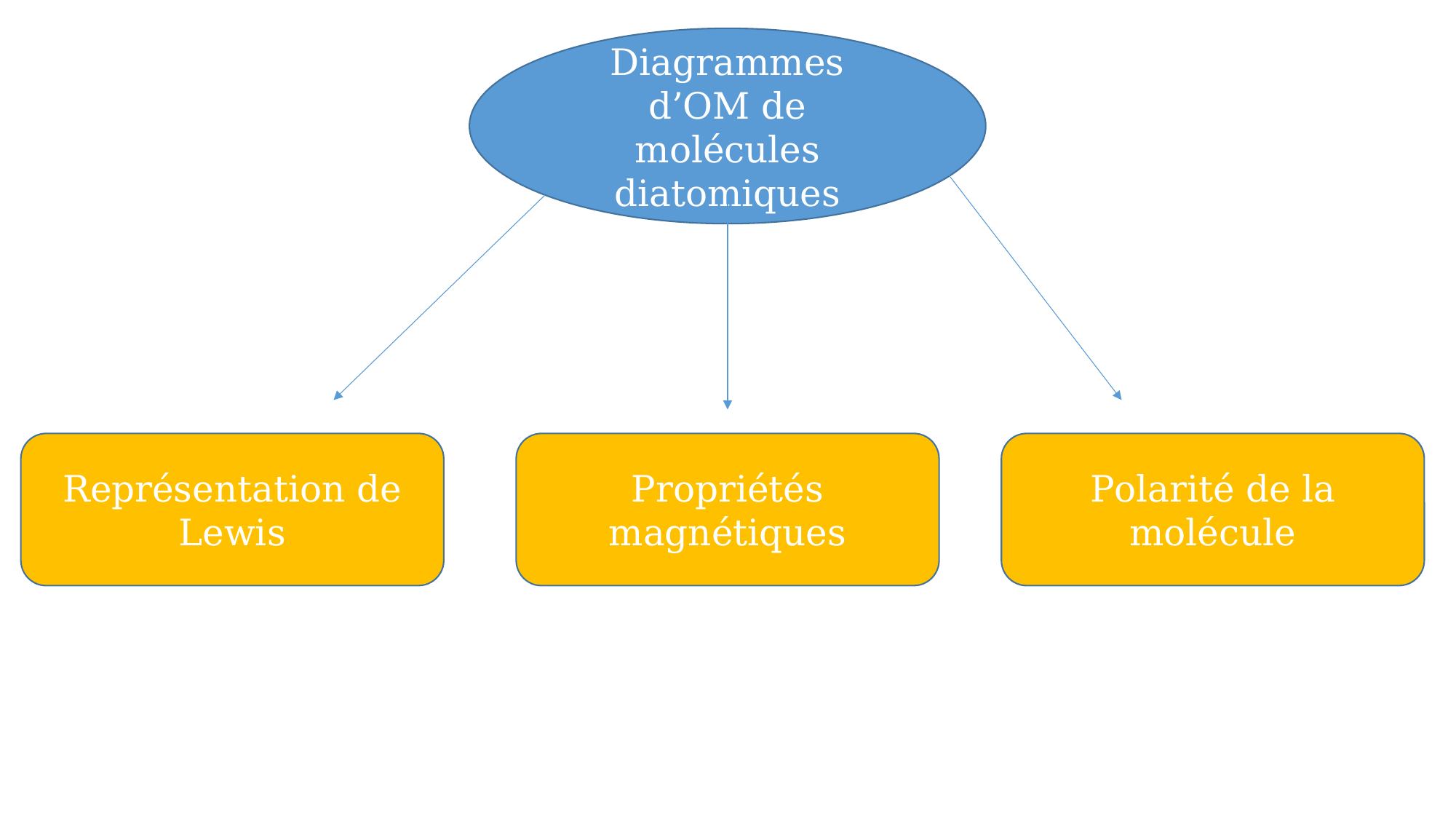

Diagrammes d’OM de molécules diatomiques
Propriétés magnétiques
Polarité de la molécule
Représentation de Lewis